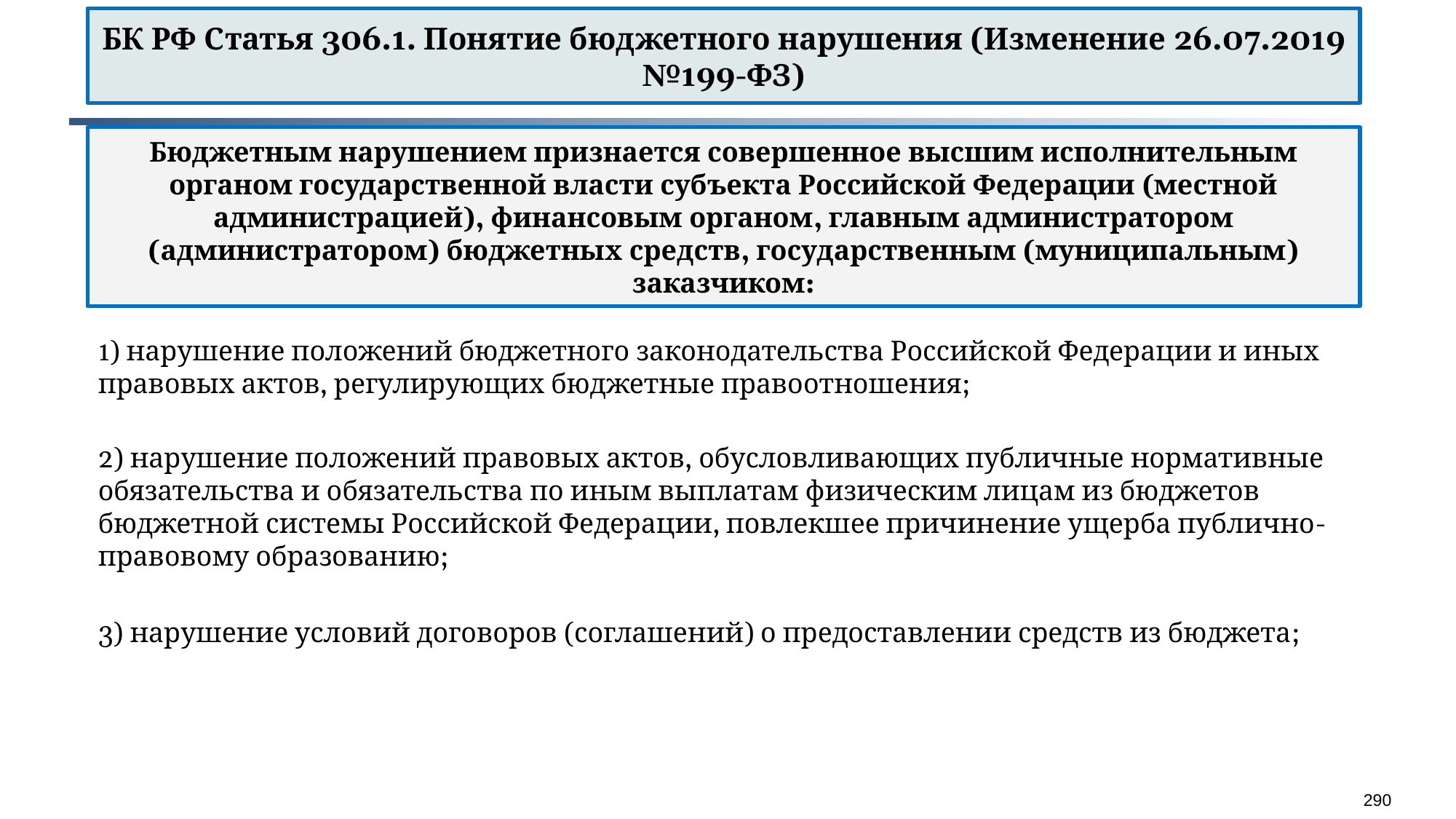

БК РФ Статья 306.1. Понятие бюджетного нарушения (Изменение 26.07.2019 №199-ФЗ)
Бюджетным нарушением признается совершенное высшим исполнительным органом государственной власти субъекта Российской Федерации (местной администрацией), финансовым органом, главным администратором (администратором) бюджетных средств, государственным (муниципальным) заказчиком:
1) нарушение положений бюджетного законодательства Российской Федерации и иных правовых актов, регулирующих бюджетные правоотношения;
2) нарушение положений правовых актов, обусловливающих публичные нормативные обязательства и обязательства по иным выплатам физическим лицам из бюджетов бюджетной системы Российской Федерации, повлекшее причинение ущерба публично-правовому образованию;
3) нарушение условий договоров (соглашений) о предоставлении средств из бюджета;